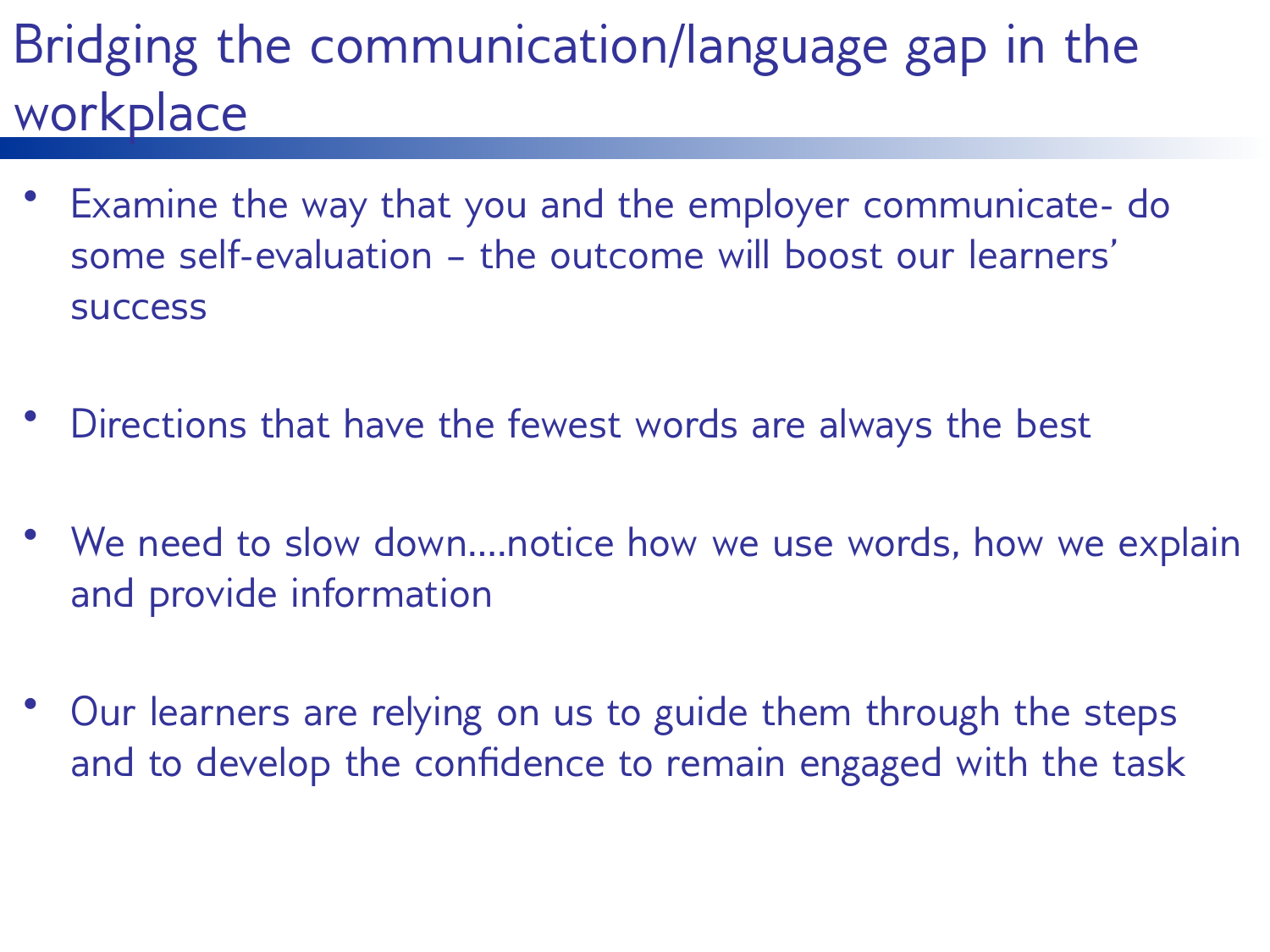

# Bridging the communication/language gap in the workplace
Examine the way that you and the employer communicate- do some self-evaluation – the outcome will boost our learners’ success

Directions that have the fewest words are always the best

We need to slow down….notice how we use words, how we explain and provide information

Our learners are relying on us to guide them through the steps and to develop the confidence to remain engaged with the task